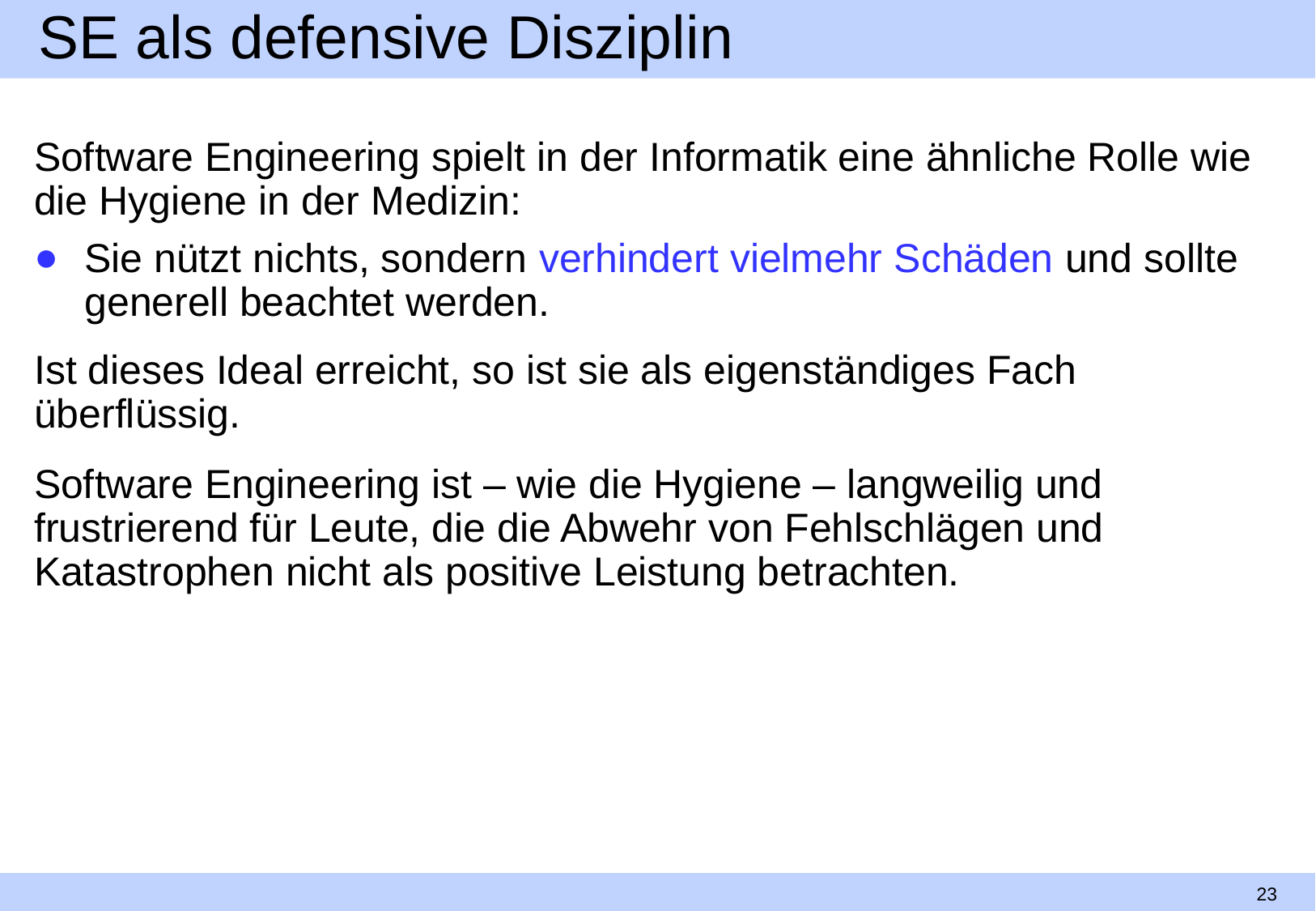

# SE als defensive Disziplin
Software Engineering spielt in der Informatik eine ähnliche Rolle wie die Hygiene in der Medizin:
Sie nützt nichts, sondern verhindert vielmehr Schäden und sollte generell beachtet werden.
Ist dieses Ideal erreicht, so ist sie als eigenständiges Fach überflüssig.
Software Engineering ist – wie die Hygiene – langweilig und frustrierend für Leute, die die Abwehr von Fehlschlägen und Katastrophen nicht als positive Leistung betrachten.
23